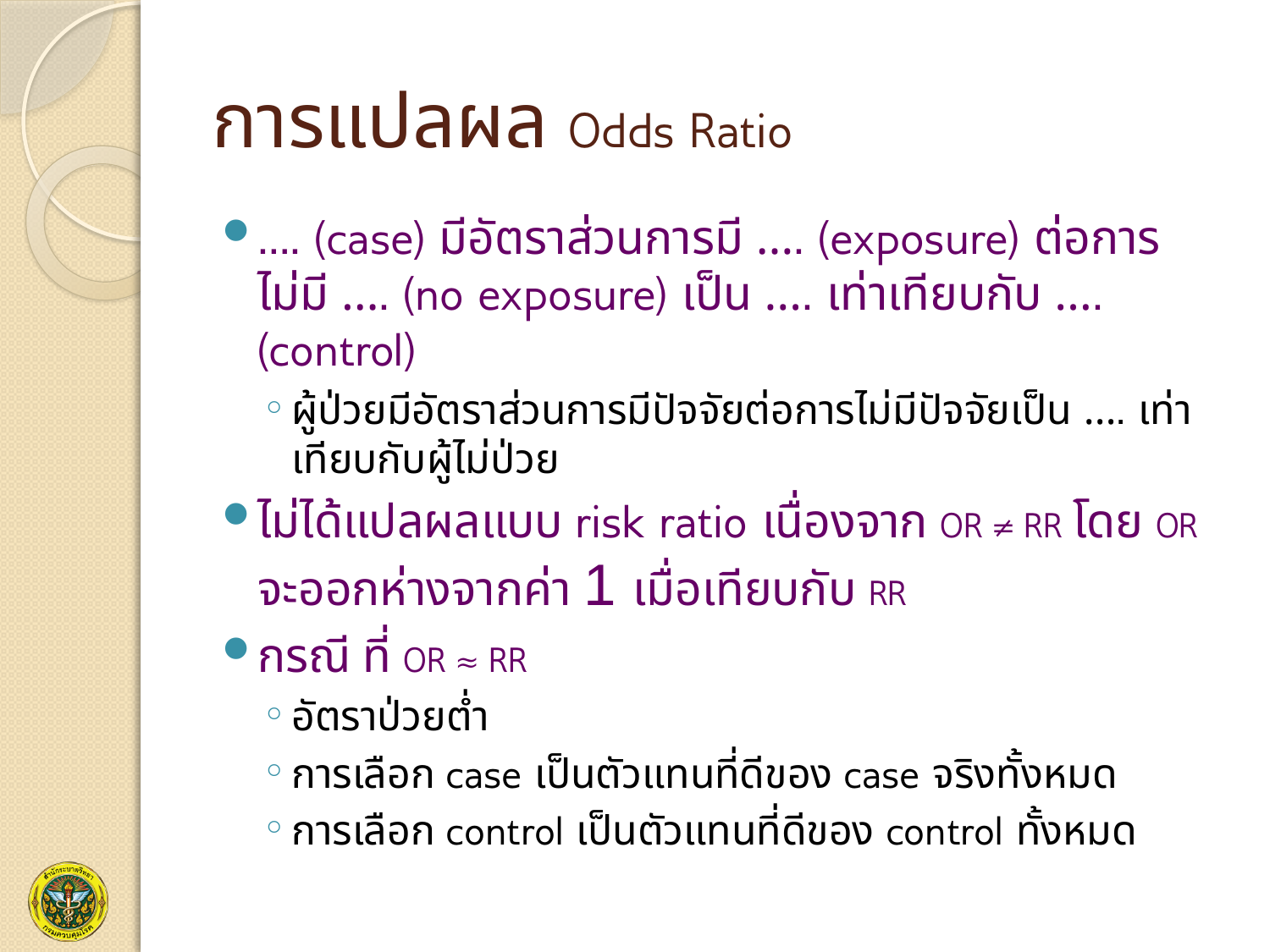

# การแปลผล Odds Ratio
…. (case) มีอัตราส่วนการมี …. (exposure) ต่อการไม่มี …. (no exposure) เป็น …. เท่าเทียบกับ …. (control)
ผู้ป่วยมีอัตราส่วนการมีปัจจัยต่อการไม่มีปัจจัยเป็น …. เท่าเทียบกับผู้ไม่ป่วย
ไม่ได้แปลผลแบบ risk ratio เนื่องจาก OR ≠ RR โดย OR จะออกห่างจากค่า 1 เมื่อเทียบกับ RR
กรณี ที่ OR ≈ RR
อัตราป่วยต่ำ
การเลือก case เป็นตัวแทนที่ดีของ case จริงทั้งหมด
การเลือก control เป็นตัวแทนที่ดีของ control ทั้งหมด